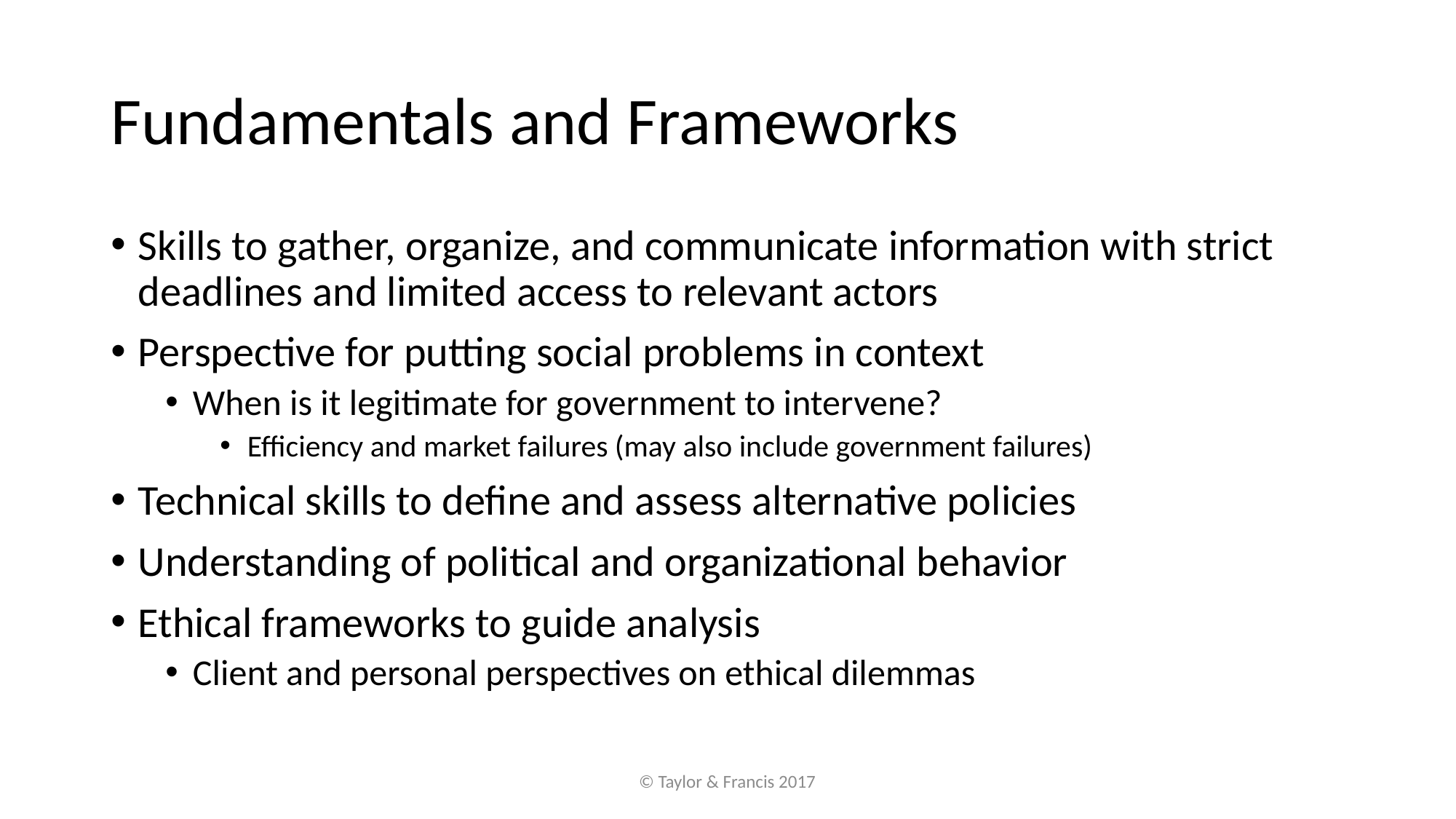

# Fundamentals and Frameworks
Skills to gather, organize, and communicate information with strict deadlines and limited access to relevant actors
Perspective for putting social problems in context
When is it legitimate for government to intervene?
Efficiency and market failures (may also include government failures)
Technical skills to define and assess alternative policies
Understanding of political and organizational behavior
Ethical frameworks to guide analysis
Client and personal perspectives on ethical dilemmas

© Taylor & Francis 2017